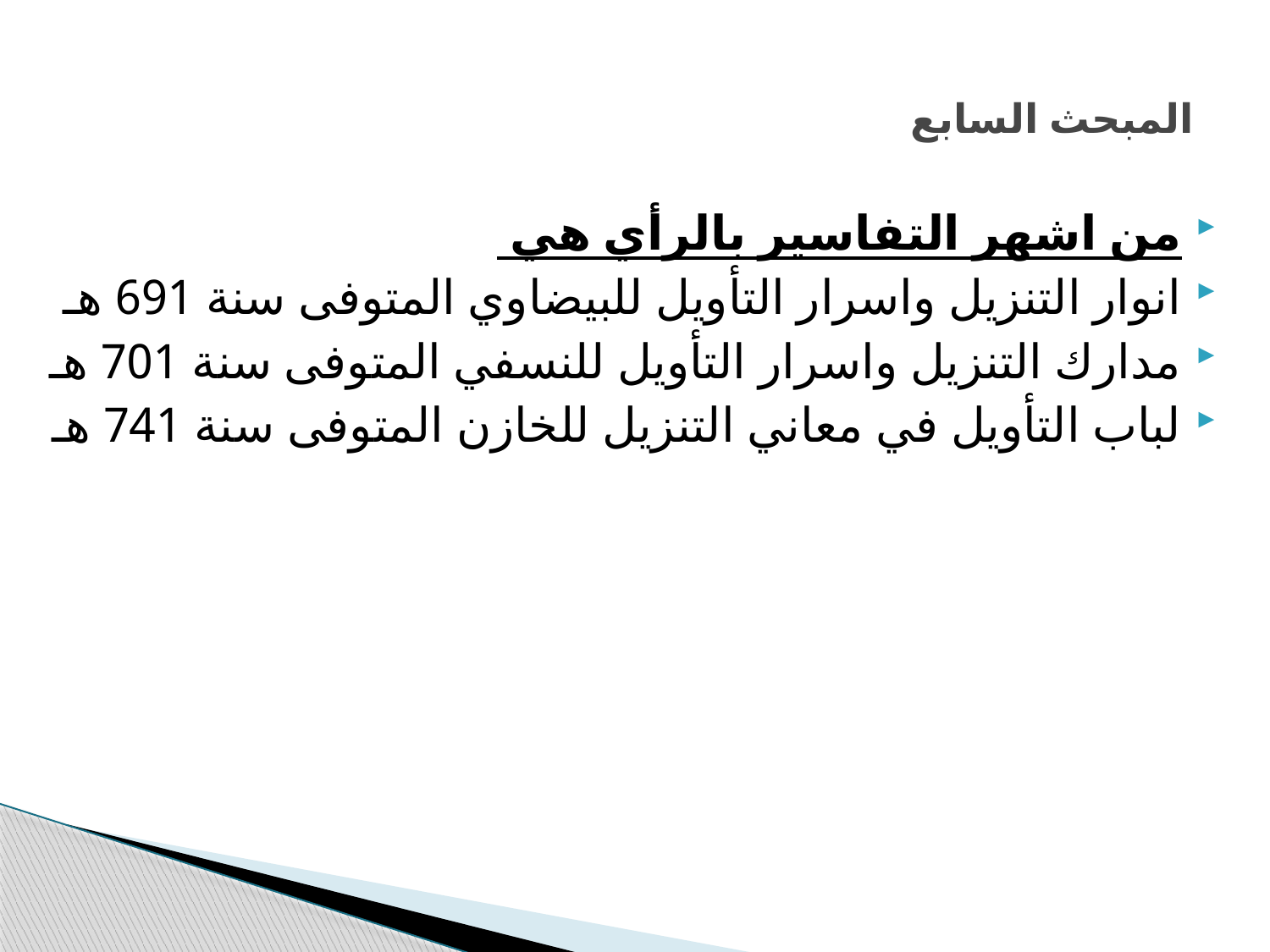

# المبحث السابع
من اشهر التفاسير بالرأي هي
انوار التنزيل واسرار التأويل للبيضاوي المتوفى سنة 691 هـ
مدارك التنزيل واسرار التأويل للنسفي المتوفى سنة 701 هـ
لباب التأويل في معاني التنزيل للخازن المتوفى سنة 741 هـ